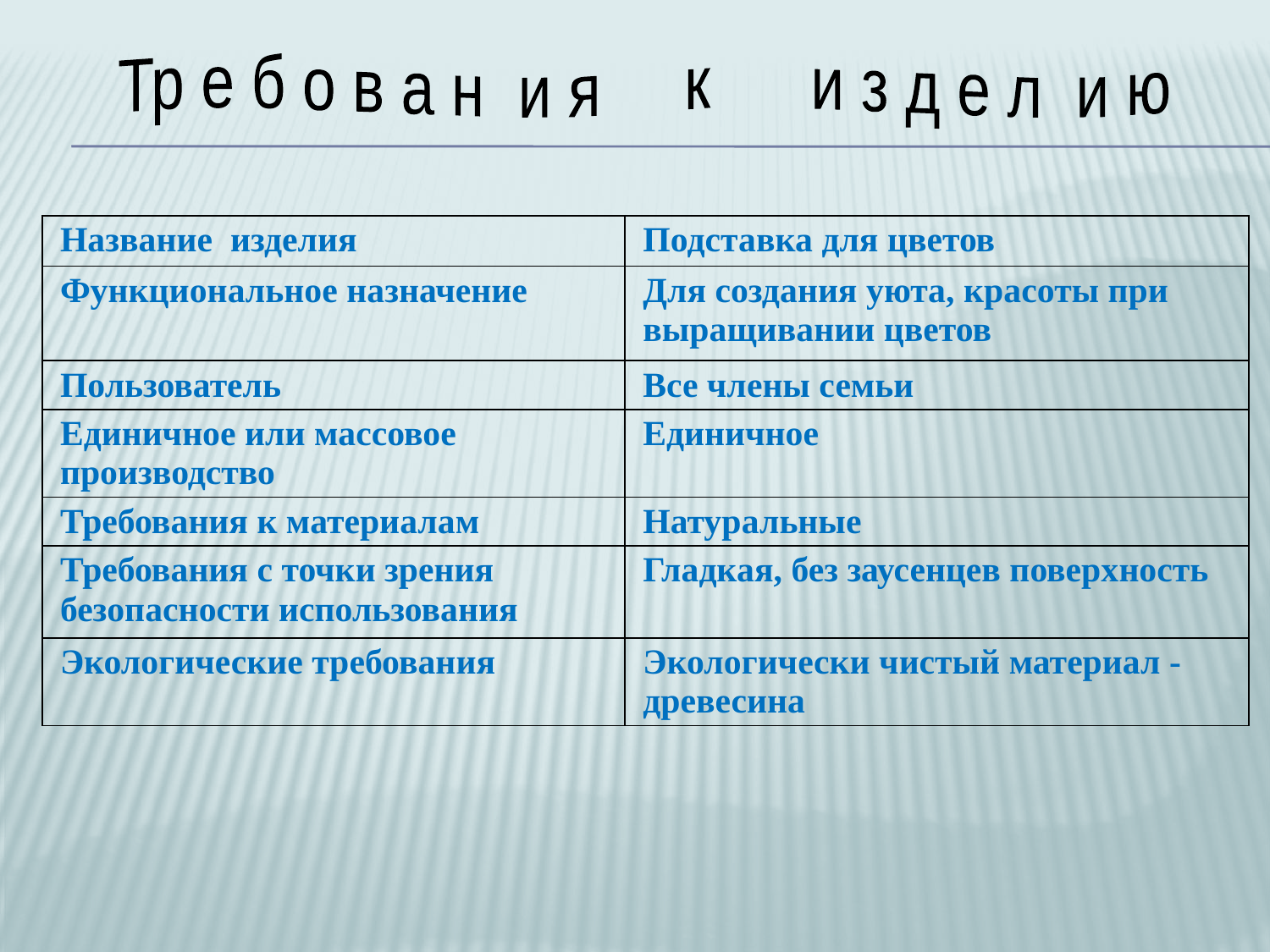

Тр е б о в а н  и я     к      и з д е л  и ю
| Название изделия | Подставка для цветов |
| --- | --- |
| Функциональное назначение | Для создания уюта, красоты при выращивании цветов |
| Пользователь | Все члены семьи |
| Единичное или массовое производство | Единичное |
| Требования к материалам | Натуральные |
| Требования с точки зрения безопасности использования | Гладкая, без заусенцев поверхность |
| Экологические требования | Экологически чистый материал - древесина |